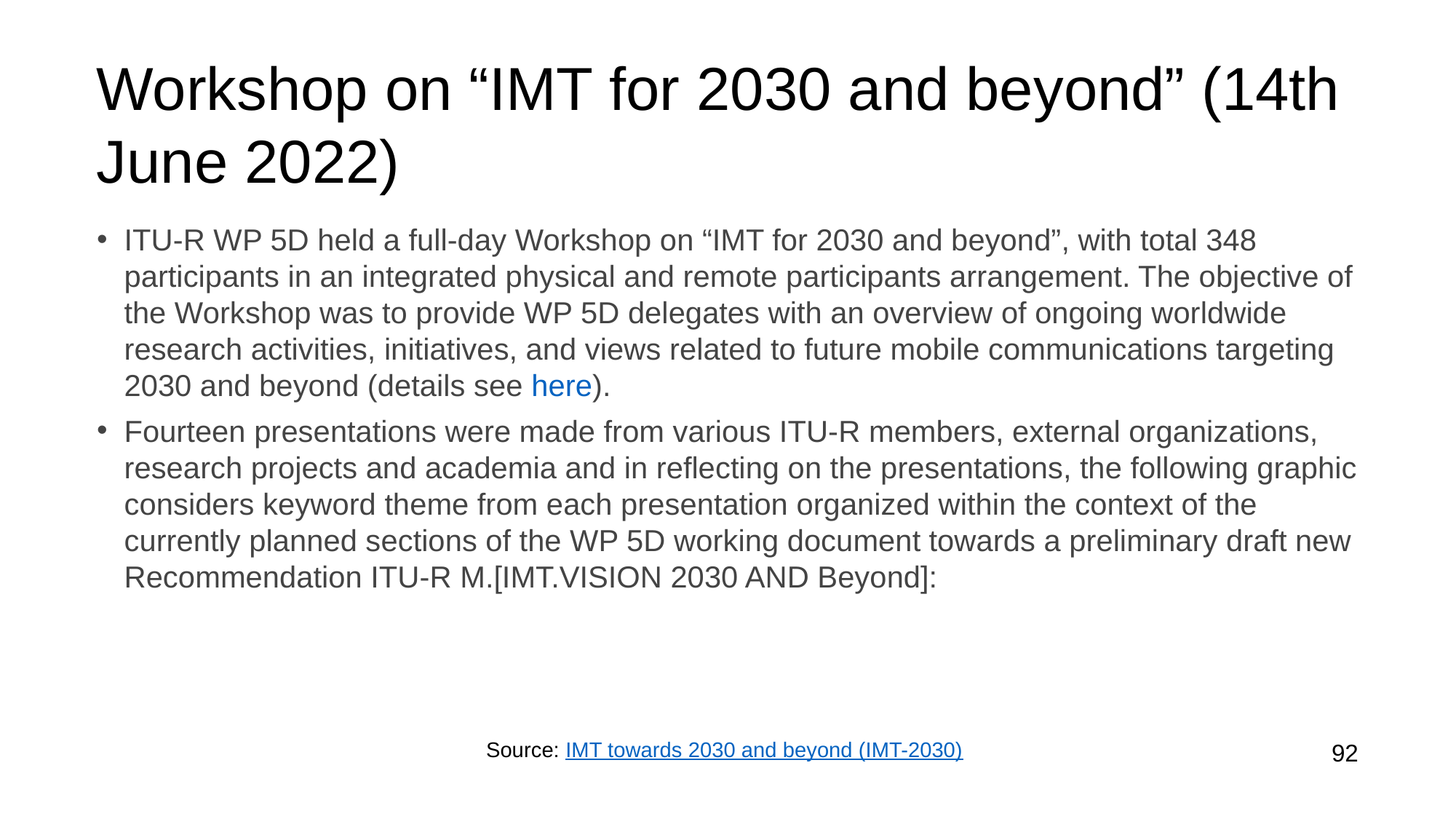

# Workshop on “IMT for 2030 and beyond” (14th June 2022)
ITU-R WP 5D held a full-day Workshop on “IMT for 2030 and beyond”, with total 348 participants in an integrated physical and remote participants arrangement. The objective of the Workshop was to provide WP 5D delegates with an overview of ongoing worldwide research activities, initiatives, and views related to future mobile communications targeting 2030 and beyond (details see here).
Fourteen presentations were made from various ITU-R members, external organizations, research projects and academia and in reflecting on the presentations, the following graphic considers keyword theme from each presentation organized within the context of the currently planned sections of the WP 5D working document towards a preliminary draft new Recommendation ITU-R M.[IMT.VISION 2030 AND Beyond]:
Source: IMT towards 2030 and beyond (IMT-2030)
92